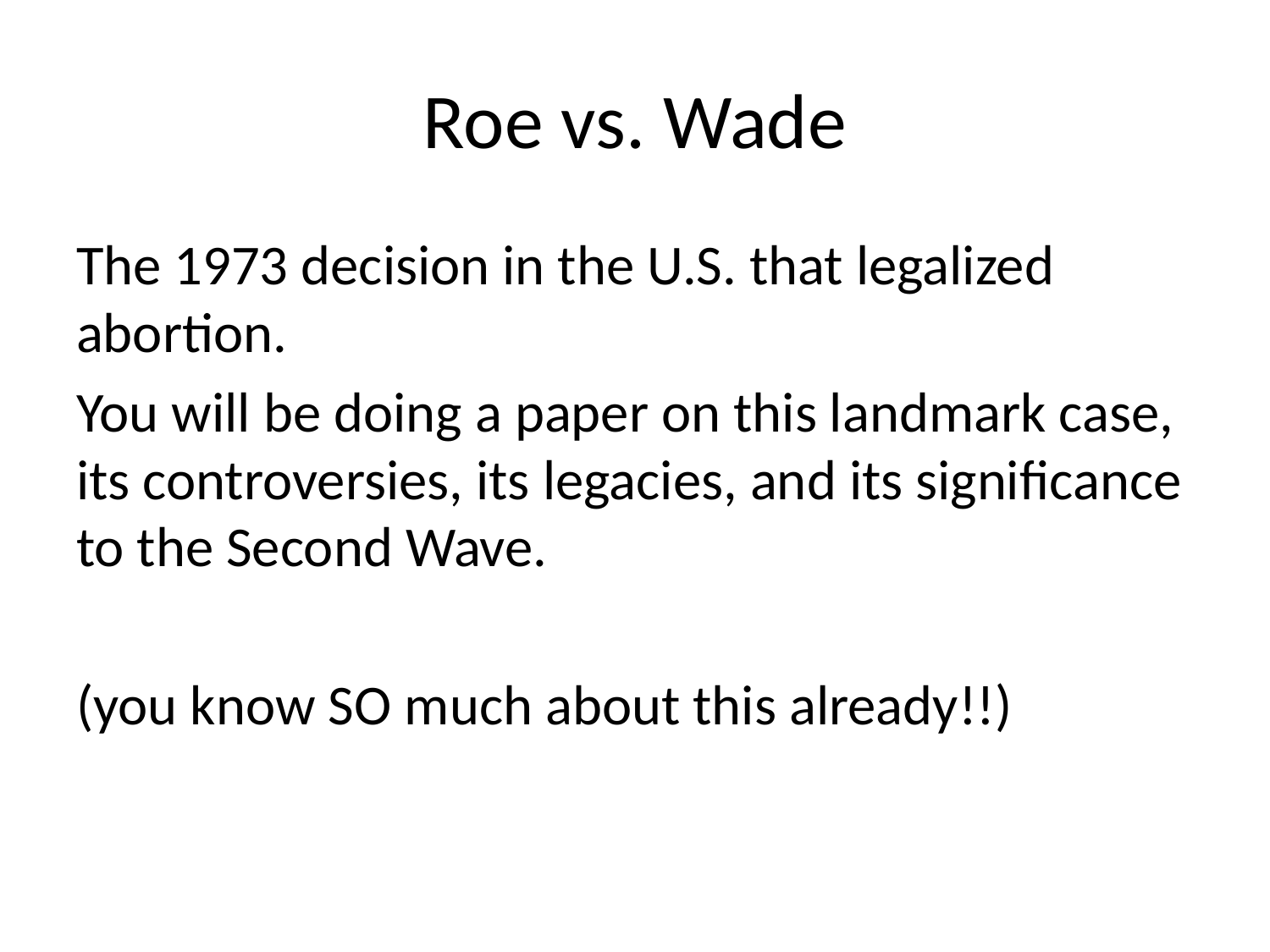

# Roe vs. Wade
The 1973 decision in the U.S. that legalized abortion.
You will be doing a paper on this landmark case, its controversies, its legacies, and its significance to the Second Wave.

(you know SO much about this already!!)